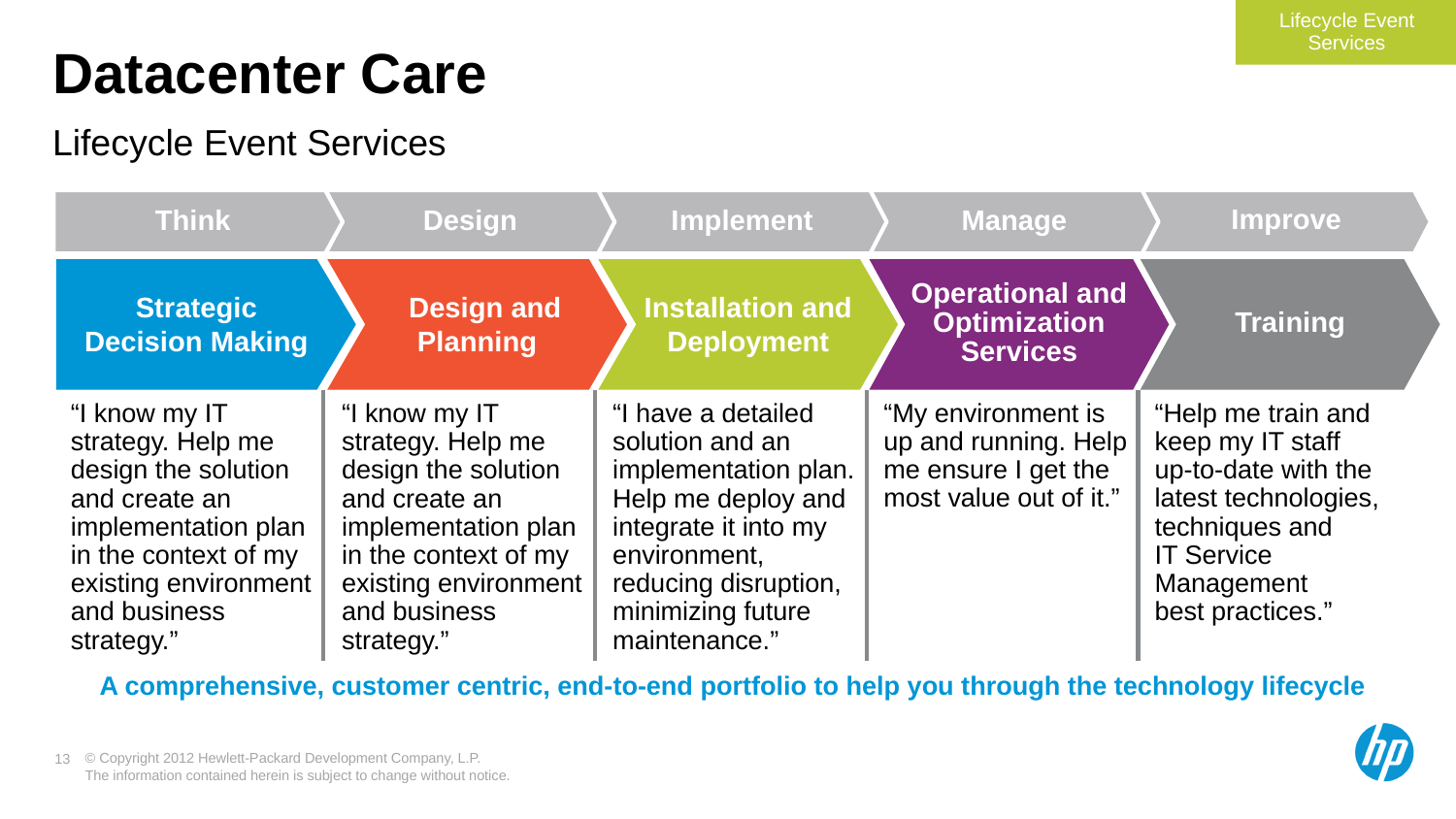

Lifecycle Event Services
# Datacenter Care
Lifecycle Event Services

Improve
Think
Design
Implement
Manage
Strategic
Decision Making
  Design and Planning
Installation and Deployment
Operational and Optimization Services
Training
“I know my IT strategy. Help me design the solution and create an implementation plan in the context of my existing environment and business strategy.”
“I know my IT strategy. Help me design the solution and create an implementation plan in the context of my existing environment and business strategy.”
“I have a detailed solution and an implementation plan. Help me deploy and integrate it into my environment, reducing disruption, minimizing future maintenance.”
“My environment is up and running. Help me ensure I get the most value out of it.”
“Help me train and keep my IT staff
up-to-date with the latest technologies, techniques and
IT Service Management
best practices.”
A comprehensive, customer centric, end-to-end portfolio to help you through the technology lifecycle